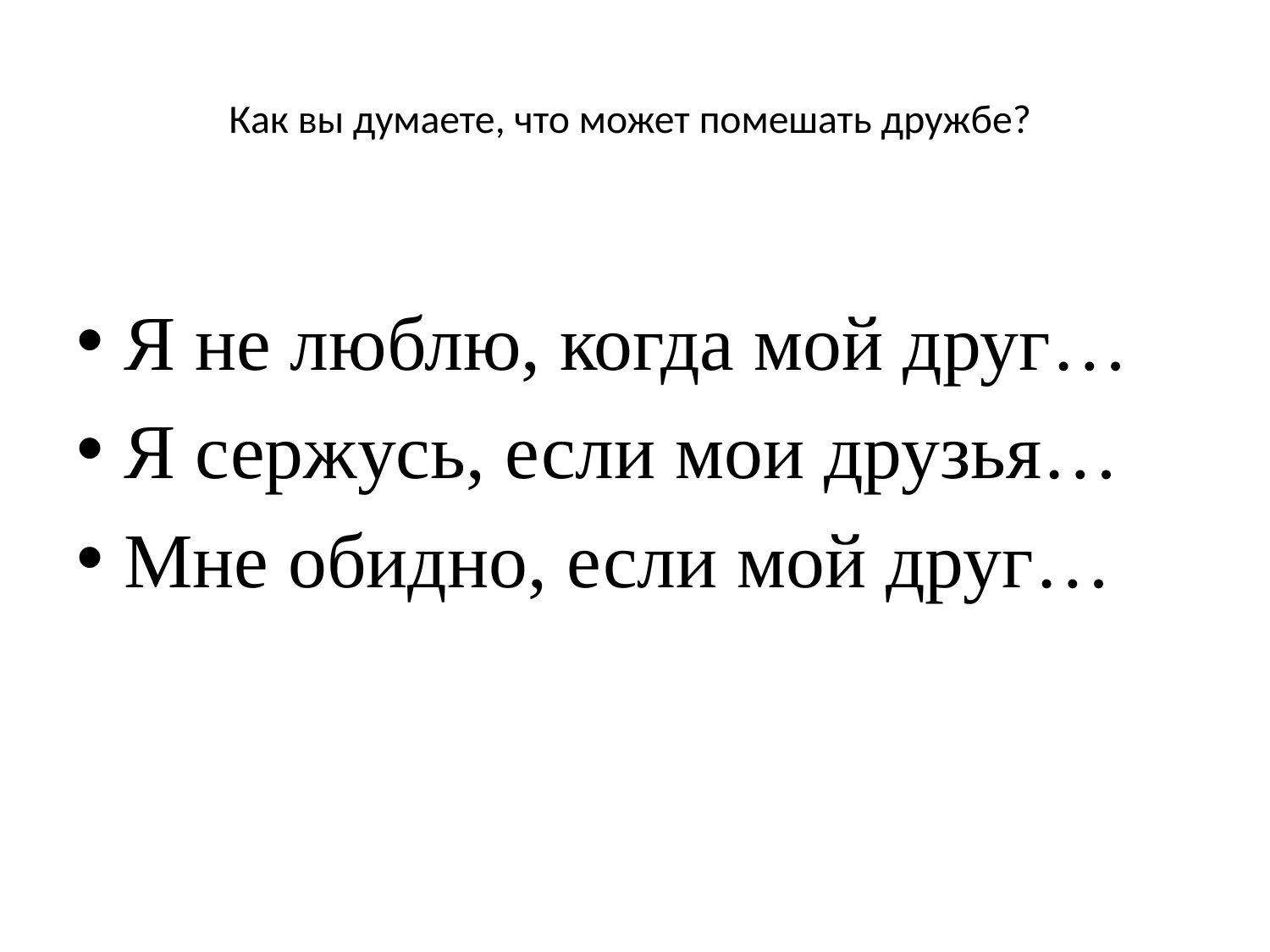

# Как вы думаете, что может помешать дружбе?
Я не люблю, когда мой друг…
Я сержусь, если мои друзья…
Мне обидно, если мой друг…